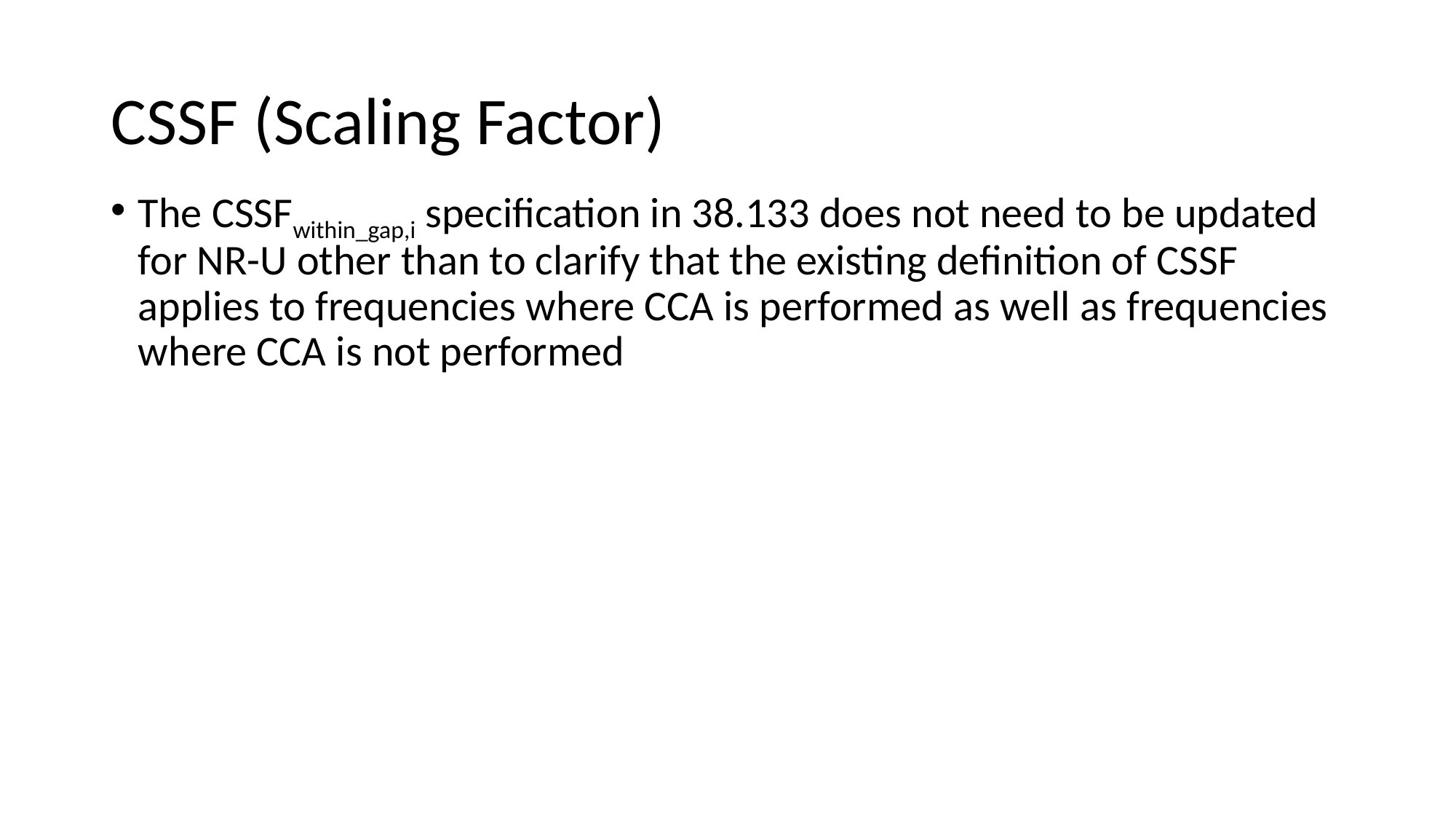

# CSSF (Scaling Factor)
The CSSFwithin_gap,i specification in 38.133 does not need to be updated for NR-U other than to clarify that the existing definition of CSSF applies to frequencies where CCA is performed as well as frequencies where CCA is not performed